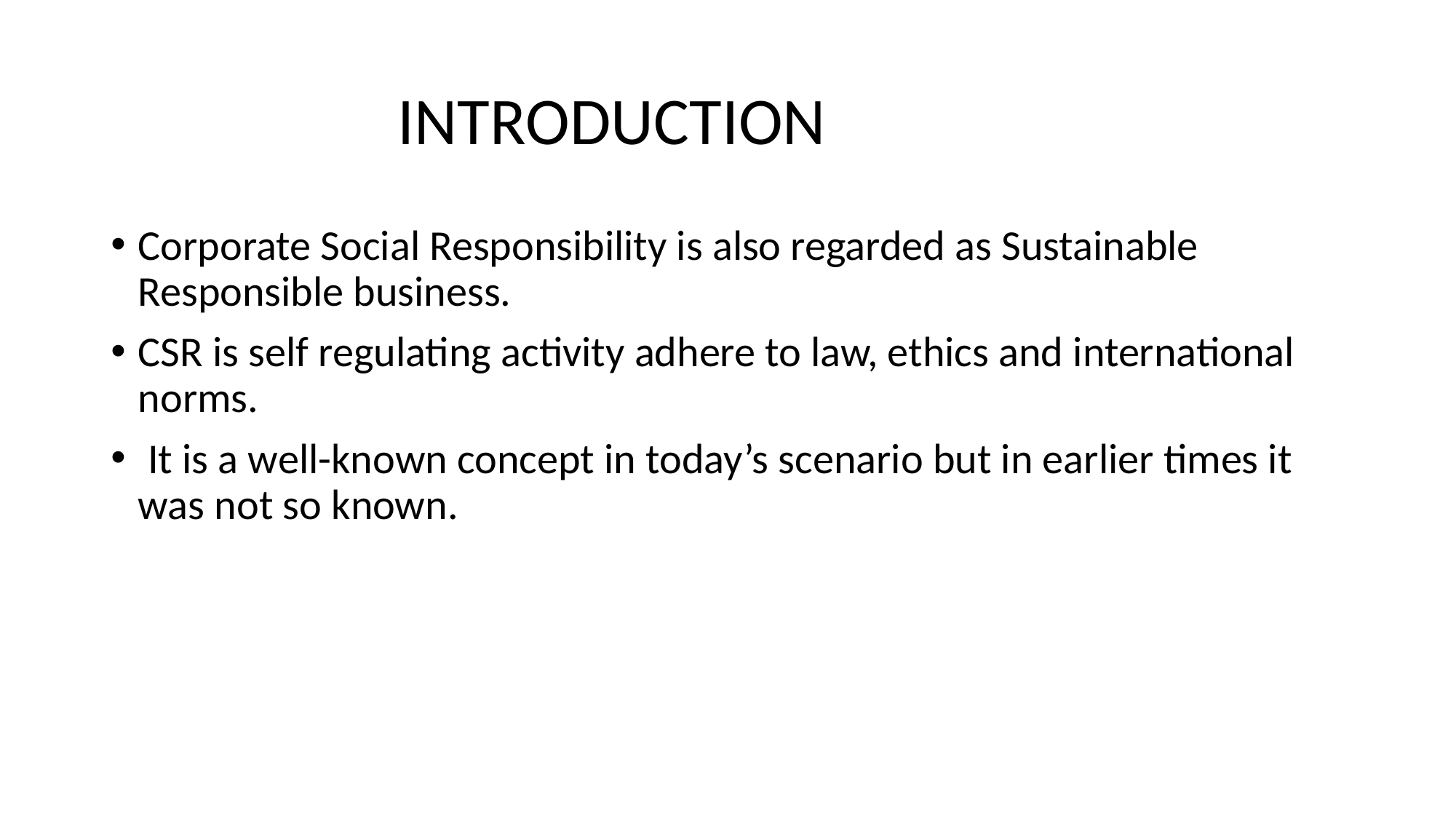

# INTRODUCTION
Corporate Social Responsibility is also regarded as Sustainable Responsible business.
CSR is self regulating activity adhere to law, ethics and international norms.
 It is a well-known concept in today’s scenario but in earlier times it was not so known.